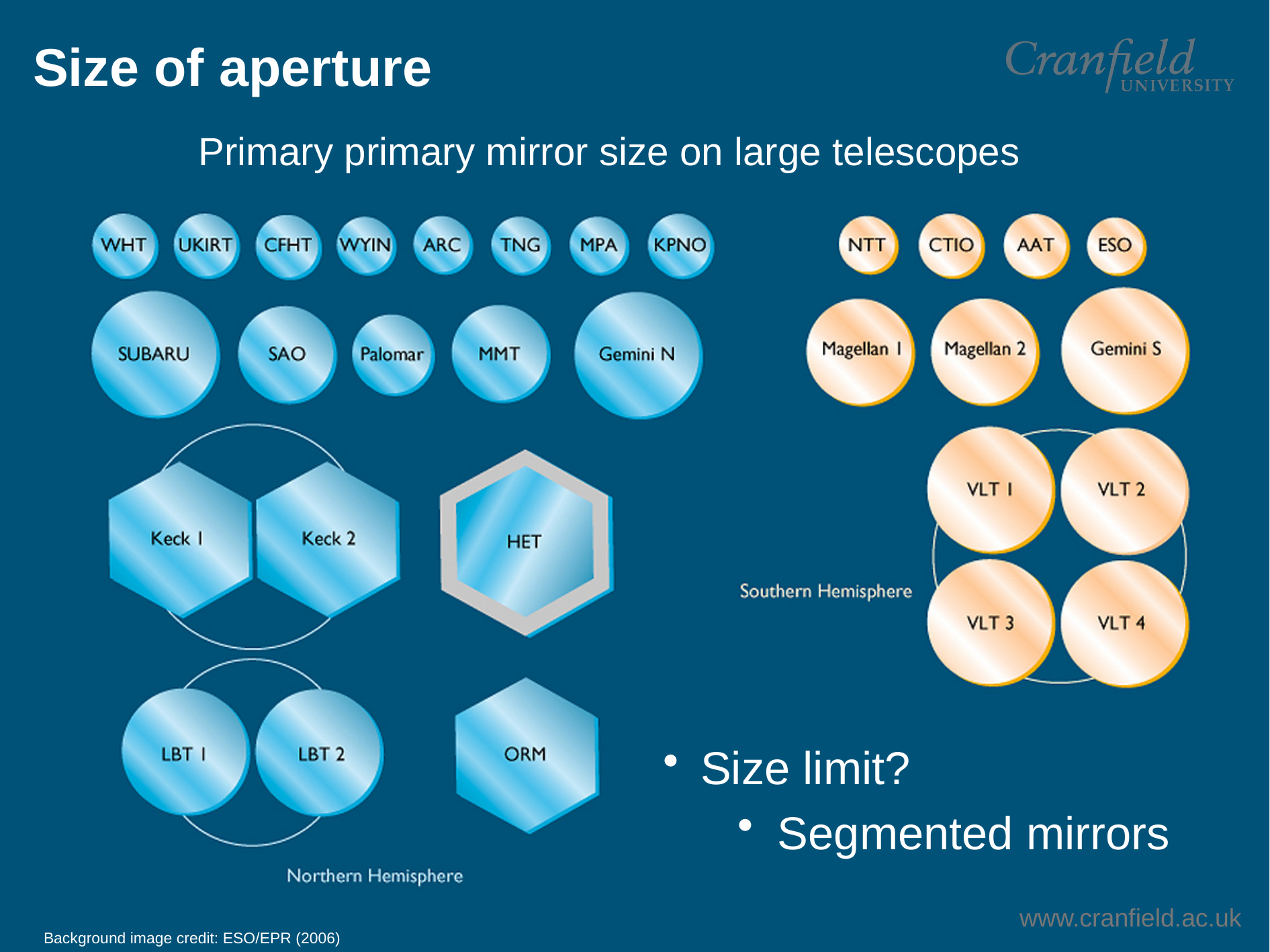

# Size of aperture
Primary primary mirror size on large telescopes
Size limit?
Segmented mirrors
Background image credit: ESO/EPR (2006)